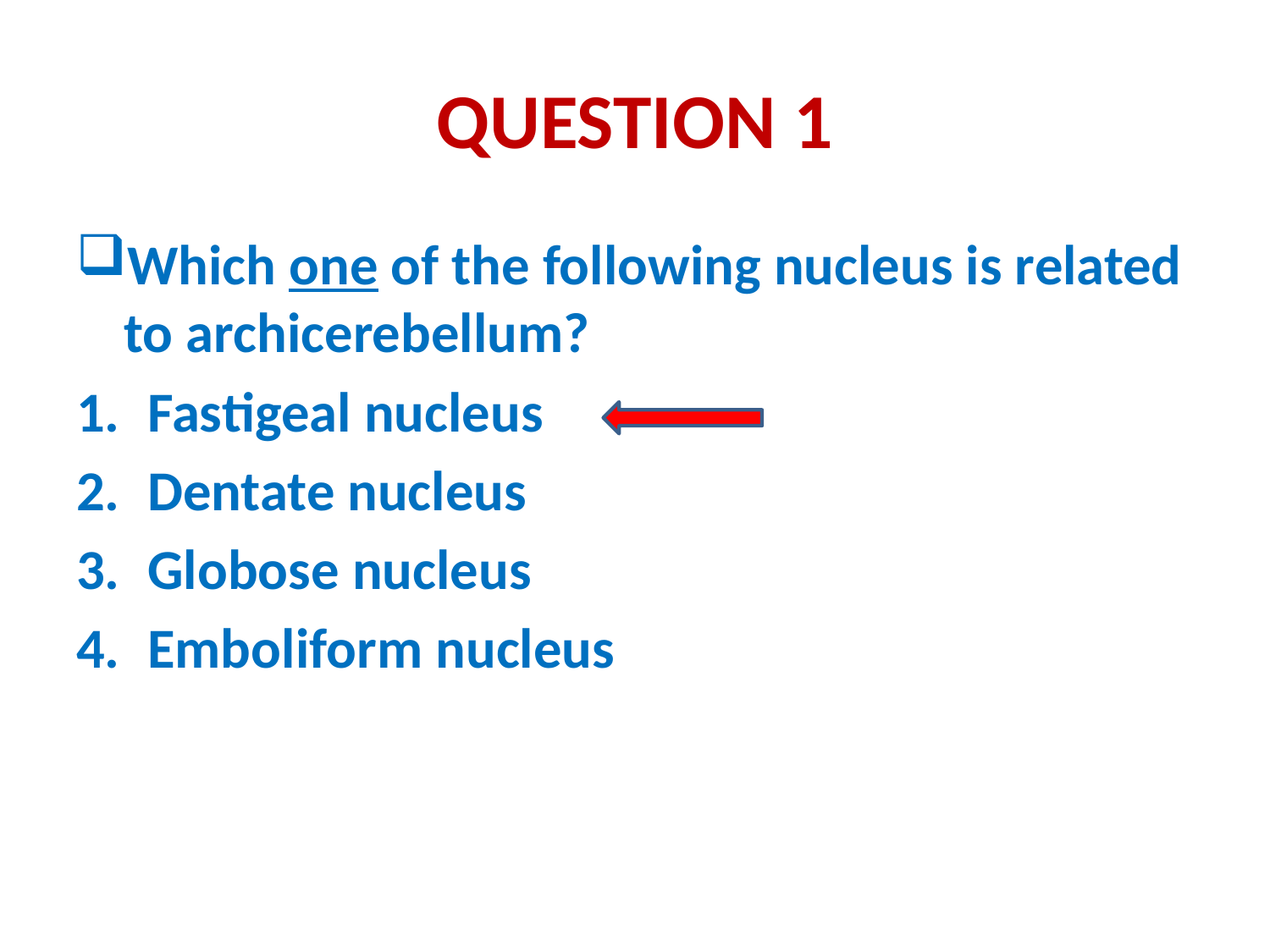

# QUESTION 1
Which one of the following nucleus is related to archicerebellum?
Fastigeal nucleus
Dentate nucleus
Globose nucleus
Emboliform nucleus